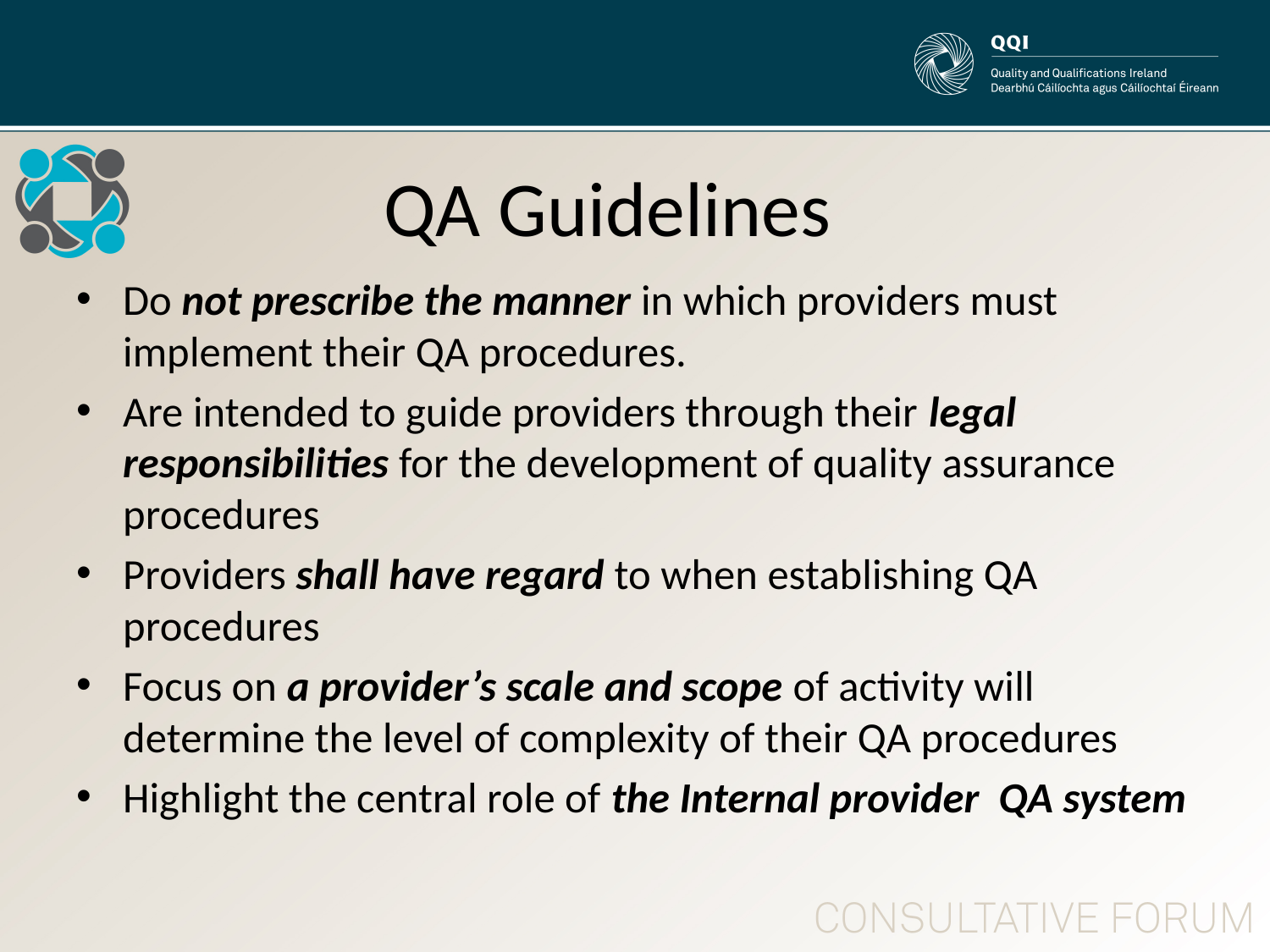

# QA Guidelines
Do not prescribe the manner in which providers must implement their QA procedures.
Are intended to guide providers through their legal responsibilities for the development of quality assurance procedures
Providers shall have regard to when establishing QA procedures
Focus on a provider’s scale and scope of activity will determine the level of complexity of their QA procedures
Highlight the central role of the Internal provider  QA system